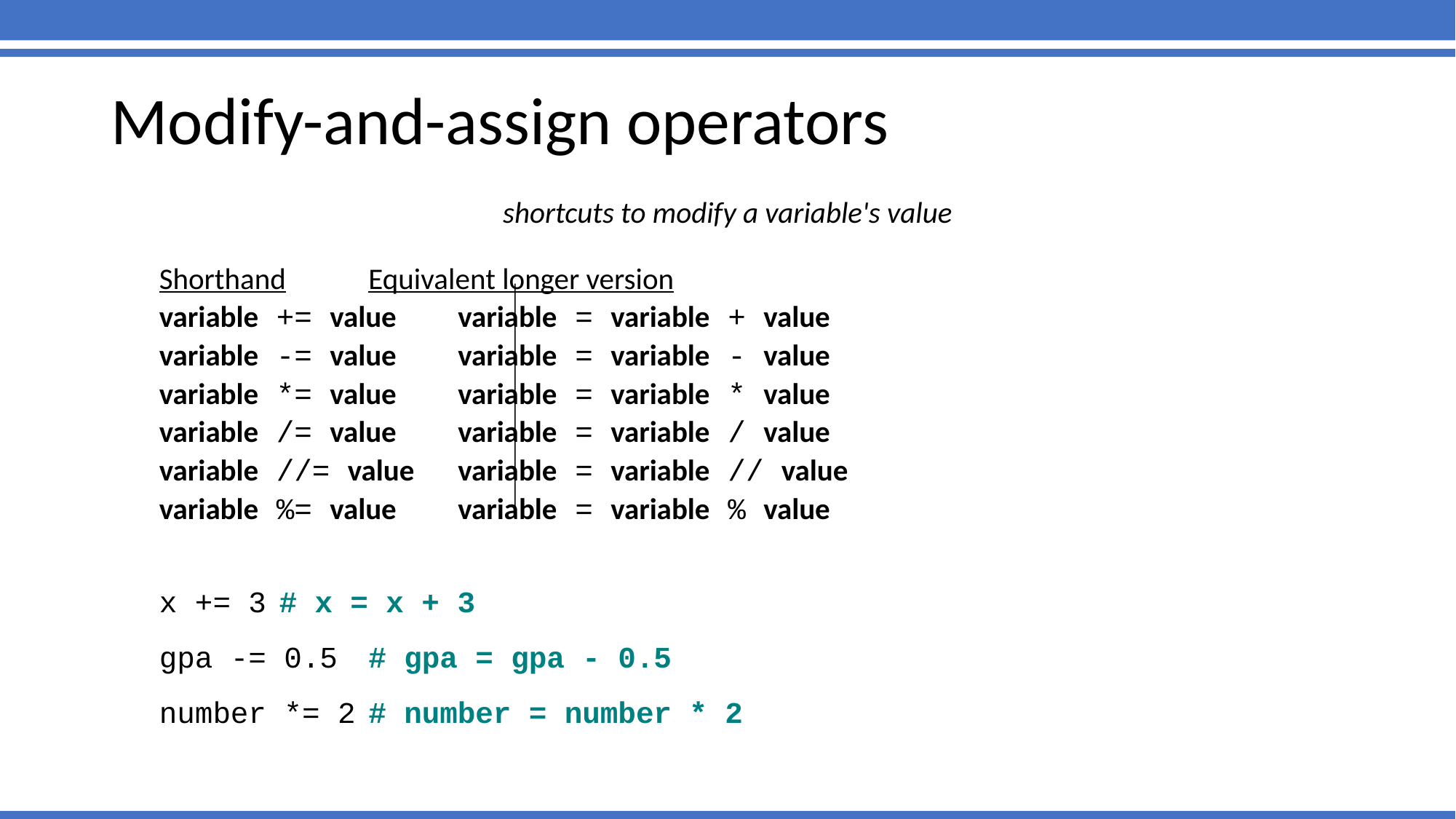

# Modify-and-assign operators
shortcuts to modify a variable's value

Shorthand	Equivalent longer version
variable += value	variable = variable + value
variable -= value	variable = variable - value
variable *= value	variable = variable * value
variable /= value	variable = variable / value
variable //= value	variable = variable // value
variable %= value	variable = variable % value

x += 3	# x = x + 3

gpa -= 0.5	# gpa = gpa - 0.5

number *= 2	# number = number * 2